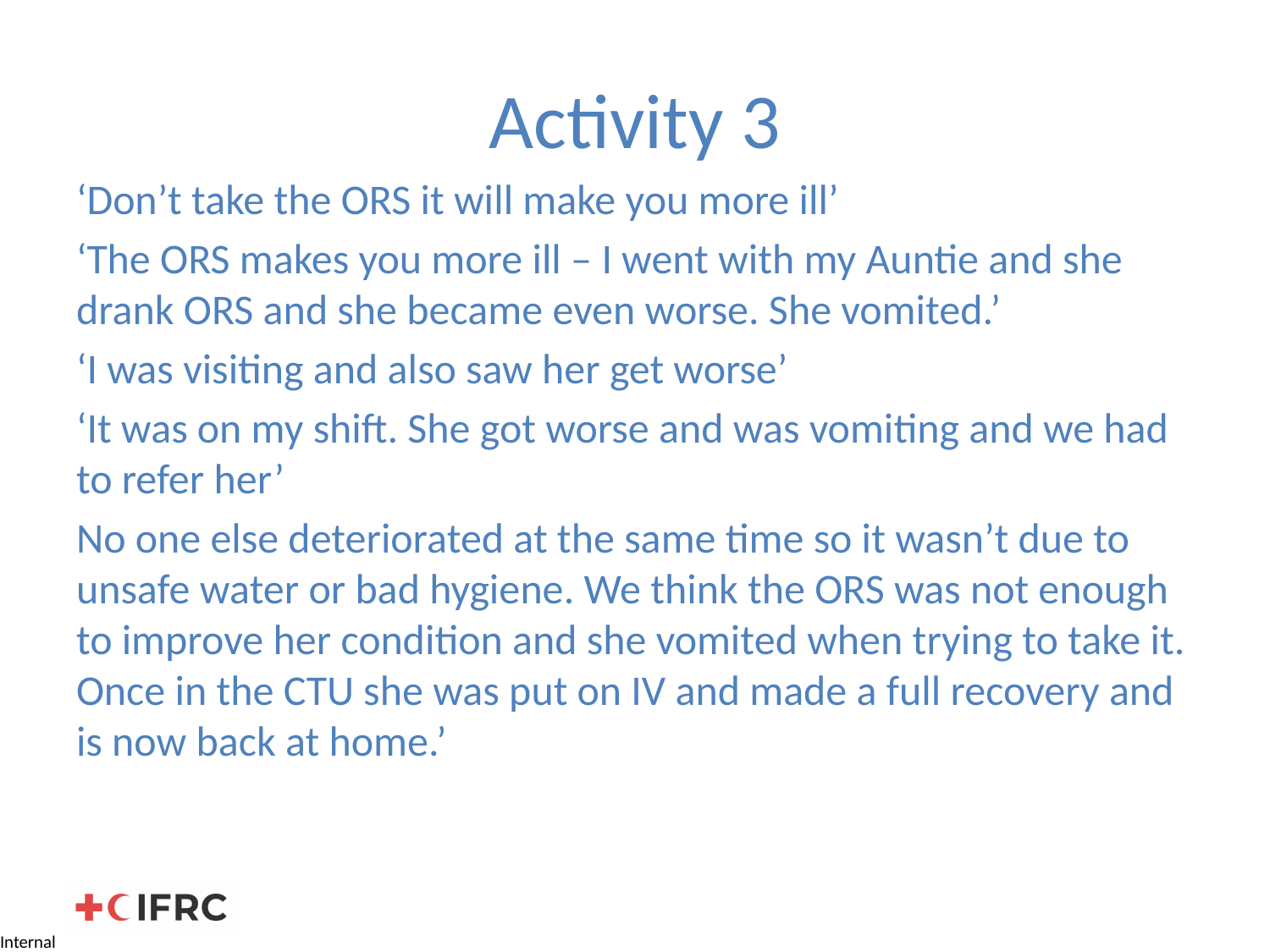

# Activity 3
‘Don’t take the ORS it will make you more ill’
‘The ORS makes you more ill – I went with my Auntie and she drank ORS and she became even worse. She vomited.’
‘I was visiting and also saw her get worse’
‘It was on my shift. She got worse and was vomiting and we had to refer her’
No one else deteriorated at the same time so it wasn’t due to unsafe water or bad hygiene. We think the ORS was not enough to improve her condition and she vomited when trying to take it. Once in the CTU she was put on IV and made a full recovery and is now back at home.’